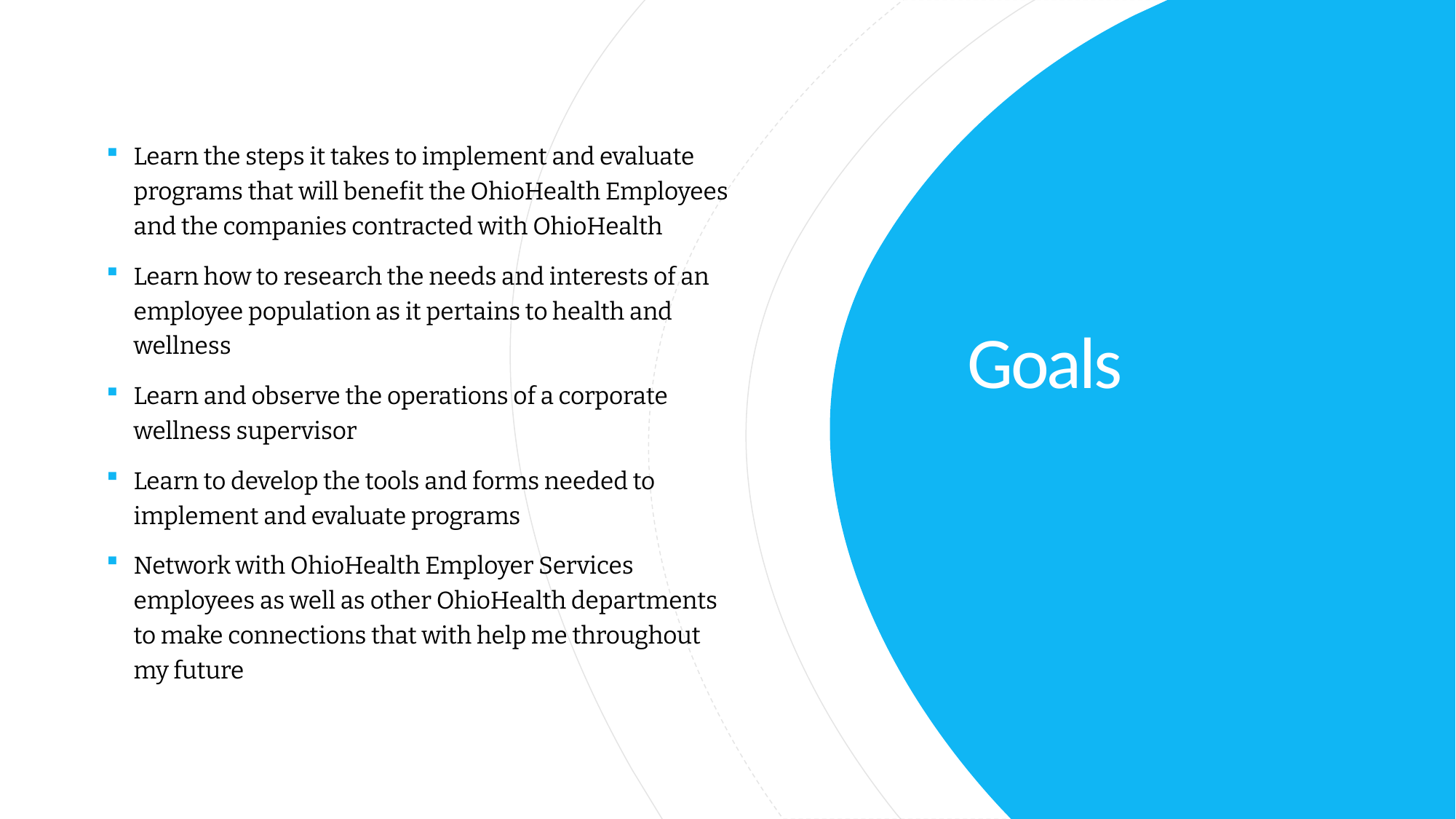

Learn the steps it takes to implement and evaluate programs that will benefit the OhioHealth Employees and the companies contracted with OhioHealth
Learn how to research the needs and interests of an employee population as it pertains to health and wellness
Learn and observe the operations of a corporate wellness supervisor
Learn to develop the tools and forms needed to implement and evaluate programs
Network with OhioHealth Employer Services employees as well as other OhioHealth departments to make connections that with help me throughout my future
# Goals